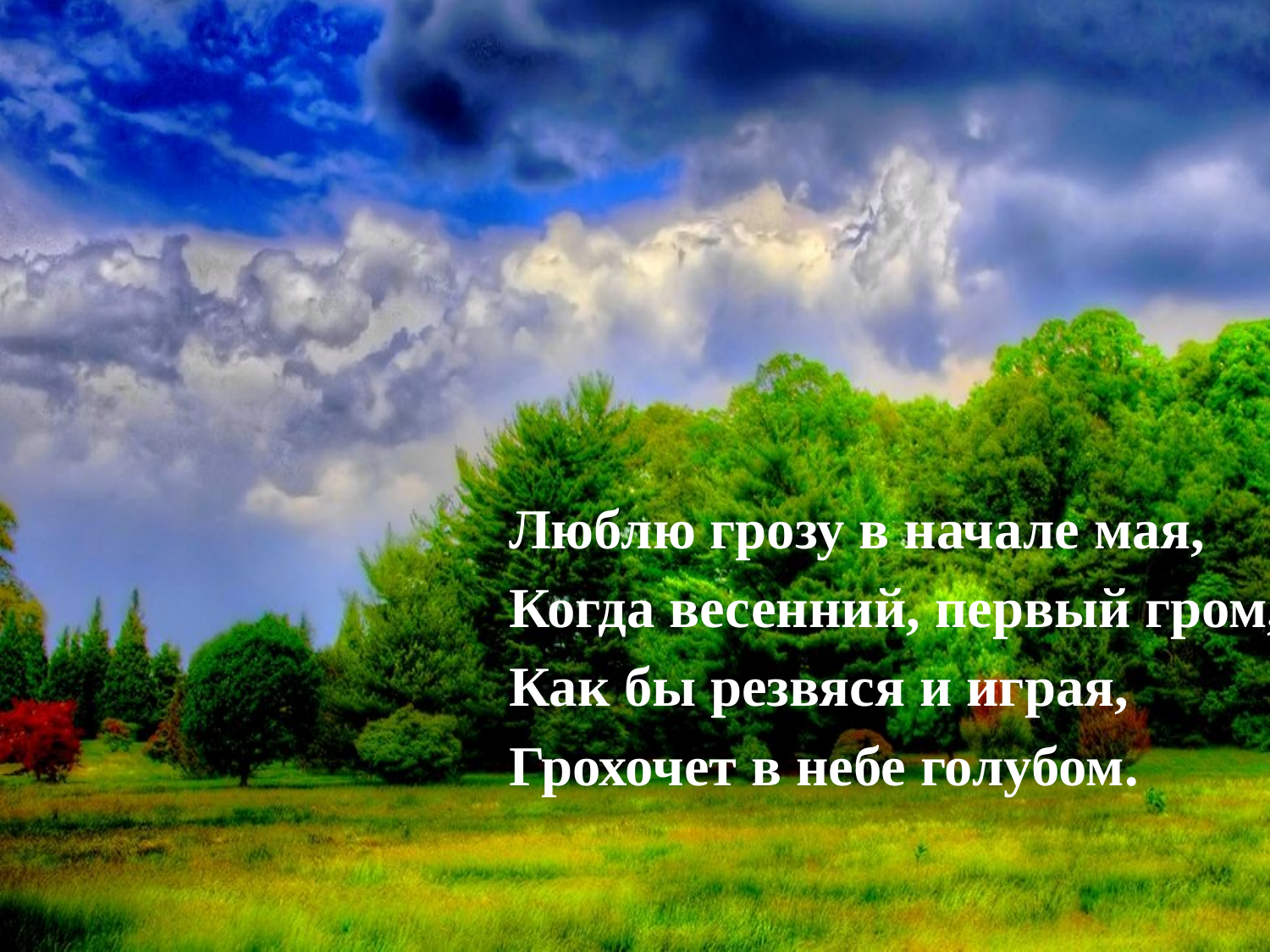

#

Люблю грозу в начале мая,
Когда весенний, первый гром,
Как бы резвяся и играя,
Грохочет в небе голубом.